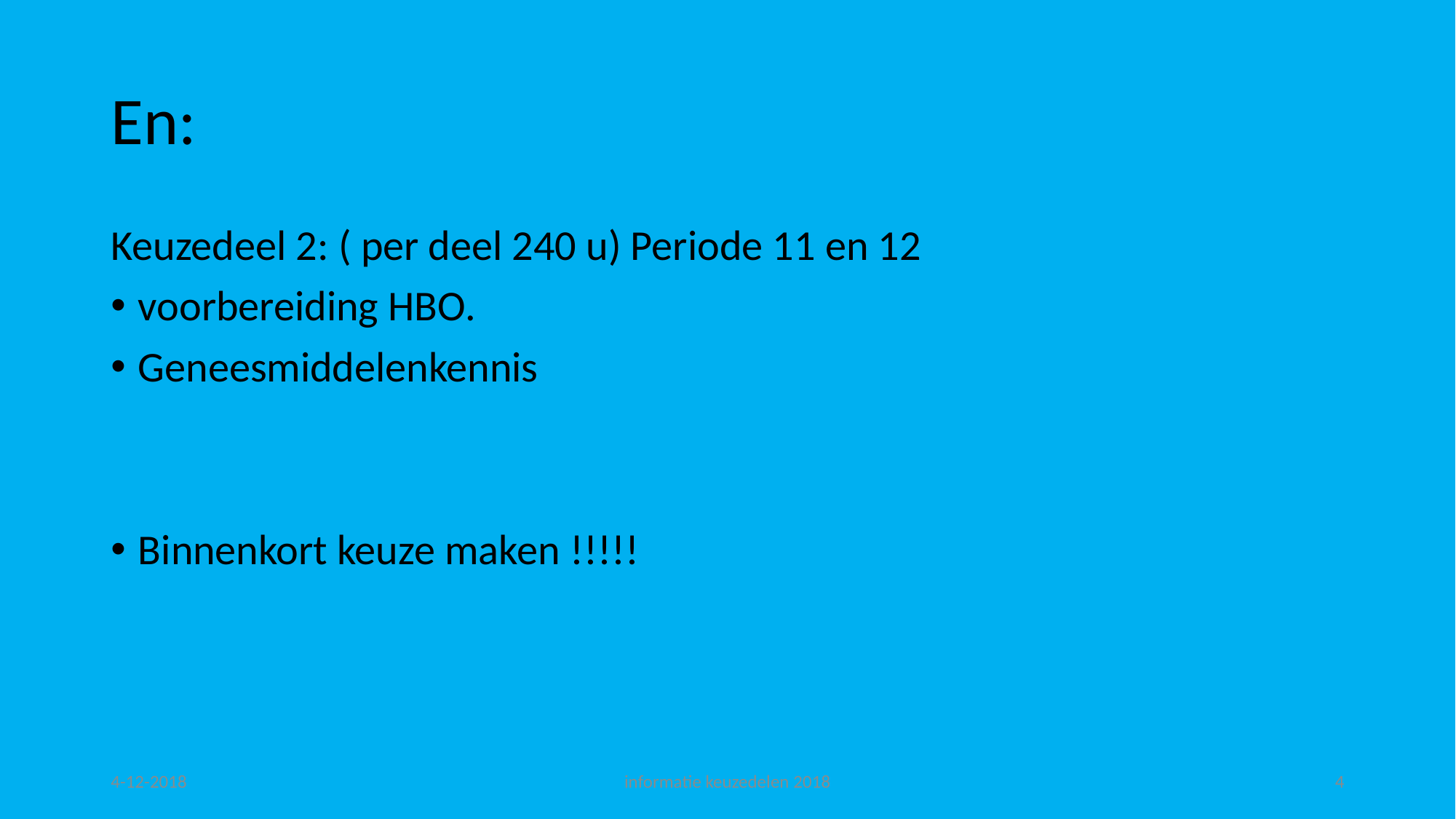

# En:
Keuzedeel 2: ( per deel 240 u) Periode 11 en 12
voorbereiding HBO.
Geneesmiddelenkennis

Binnenkort keuze maken !!!!!

4-12-2018
informatie keuzedelen 2018
4